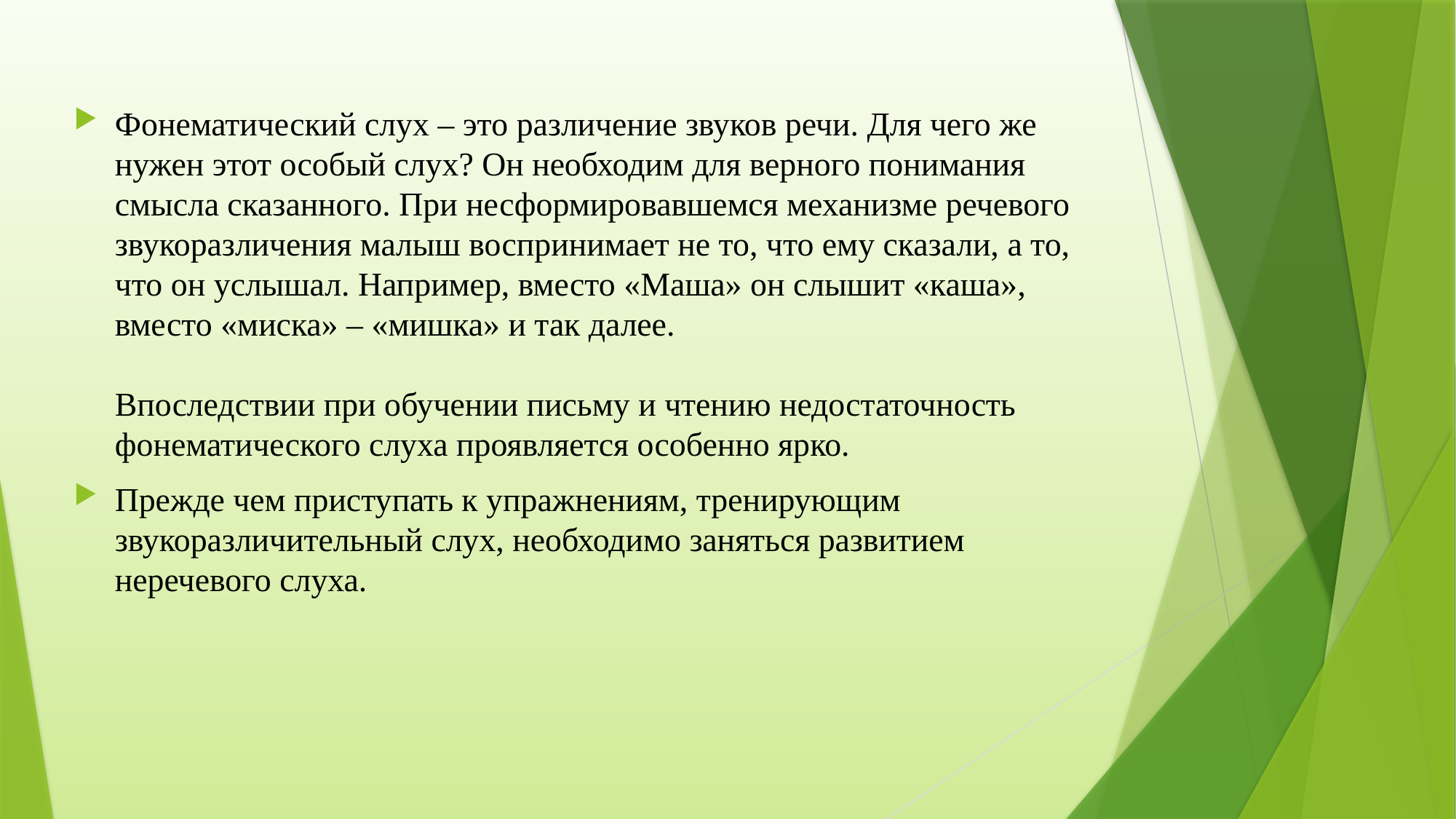

Фонематический слух – это различение звуков речи. Для чего же нужен этот особый слух? Он необходим для верного понимания смысла сказанного. При несформировавшемся механизме речевого звукоразличения малыш воспринимает не то, что ему сказали, а то, что он услышал. Например, вместо «Маша» он слышит «каша», вместо «миска» – «мишка» и так далее.
Впоследствии при обучении письму и чтению недостаточность фонематического слуха проявляется особенно ярко.
Прежде чем приступать к упражнениям, тренирующим звукоразличительный слух, необходимо заняться развитием неречевого слуха.